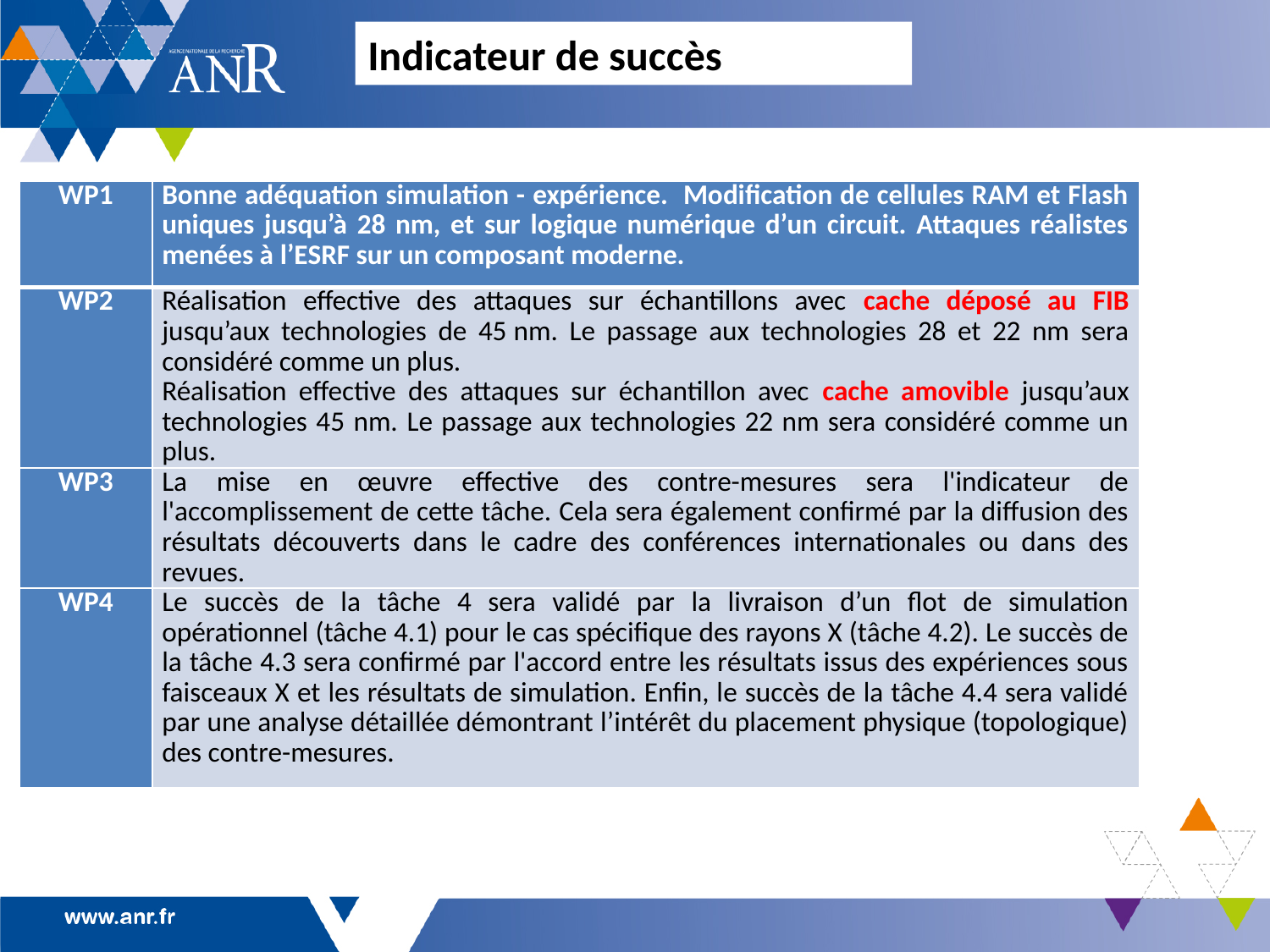

Indicateur de succès
| WP1 | Bonne adéquation simulation - expérience. Modification de cellules RAM et Flash uniques jusqu’à 28 nm, et sur logique numérique d’un circuit. Attaques réalistes menées à l’ESRF sur un composant moderne. |
| --- | --- |
| WP2 | Réalisation effective des attaques sur échantillons avec cache déposé au FIB jusqu’aux technologies de 45 nm. Le passage aux technologies 28 et 22 nm sera considéré comme un plus. Réalisation effective des attaques sur échantillon avec cache amovible jusqu’aux technologies 45 nm. Le passage aux technologies 22 nm sera considéré comme un plus. |
| WP3 | La mise en œuvre effective des contre-mesures sera l'indicateur de l'accomplissement de cette tâche. Cela sera également confirmé par la diffusion des résultats découverts dans le cadre des conférences internationales ou dans des revues. |
| WP4 | Le succès de la tâche 4 sera validé par la livraison d’un flot de simulation opérationnel (tâche 4.1) pour le cas spécifique des rayons X (tâche 4.2). Le succès de la tâche 4.3 sera confirmé par l'accord entre les résultats issus des expériences sous faisceaux X et les résultats de simulation. Enfin, le succès de la tâche 4.4 sera validé par une analyse détaillée démontrant l’intérêt du placement physique (topologique) des contre-mesures. |